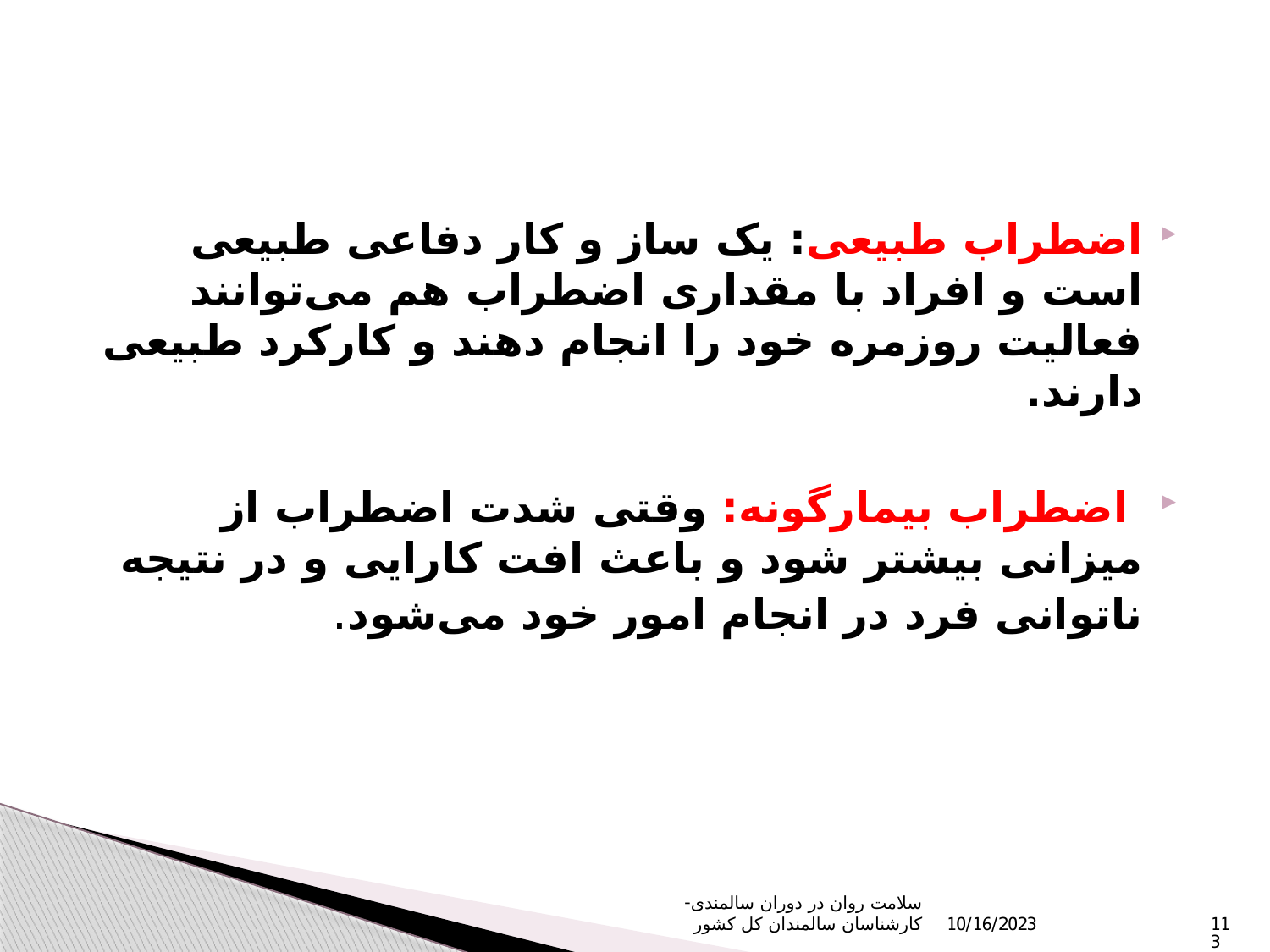

#
اضطراب طبیعی: یک ساز و کار دفاعی طبیعی است و افراد با مقداری اضطراب هم می‌توانند فعالیت روزمره خود را انجام دهند و کارکرد طبیعی دارند.

 اضطراب بیمارگونه: وقتی شدت اضطراب از میزانی بیشتر شود و باعث افت کارایی و در نتیجه ناتوانی فرد در انجام امور خود می‌شود.

سلامت روان در دوران سالمندی- کارشناسان سالمندان کل کشور
10/16/2023
113